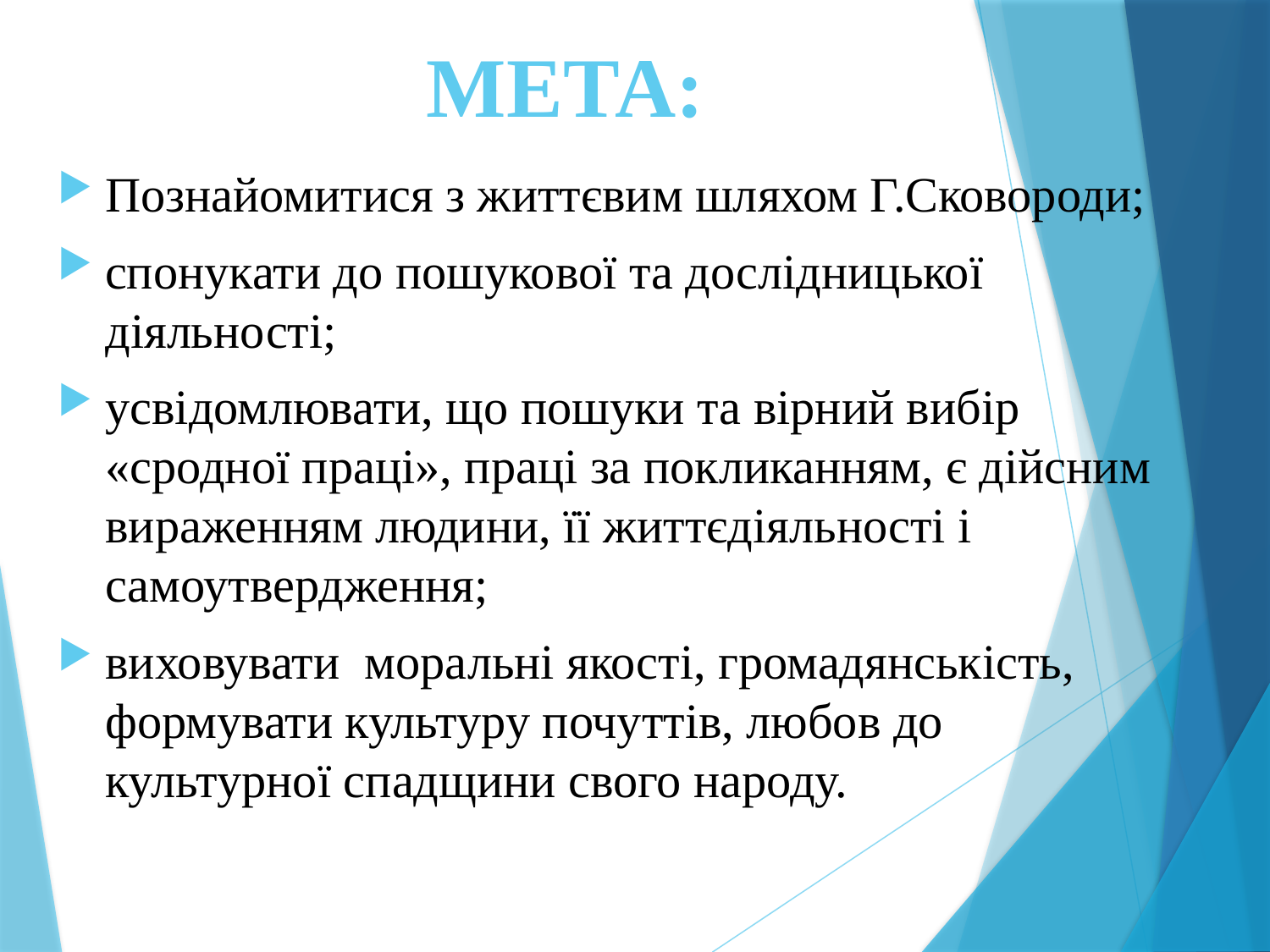

# МЕТА:
Познайомитися з життєвим шляхом Г.Сковороди;
спонукати до пошукової та дослідницької діяльності;
усвідомлювати, що пошуки та вірний вибір «сродної праці», праці за покликанням, є дійсним вираженням людини, її життєдіяльності і самоутвердження;
виховувати  моральні якості, громадянськість, формувати культуру почуттів, любов до  культурної спадщини свого народу.